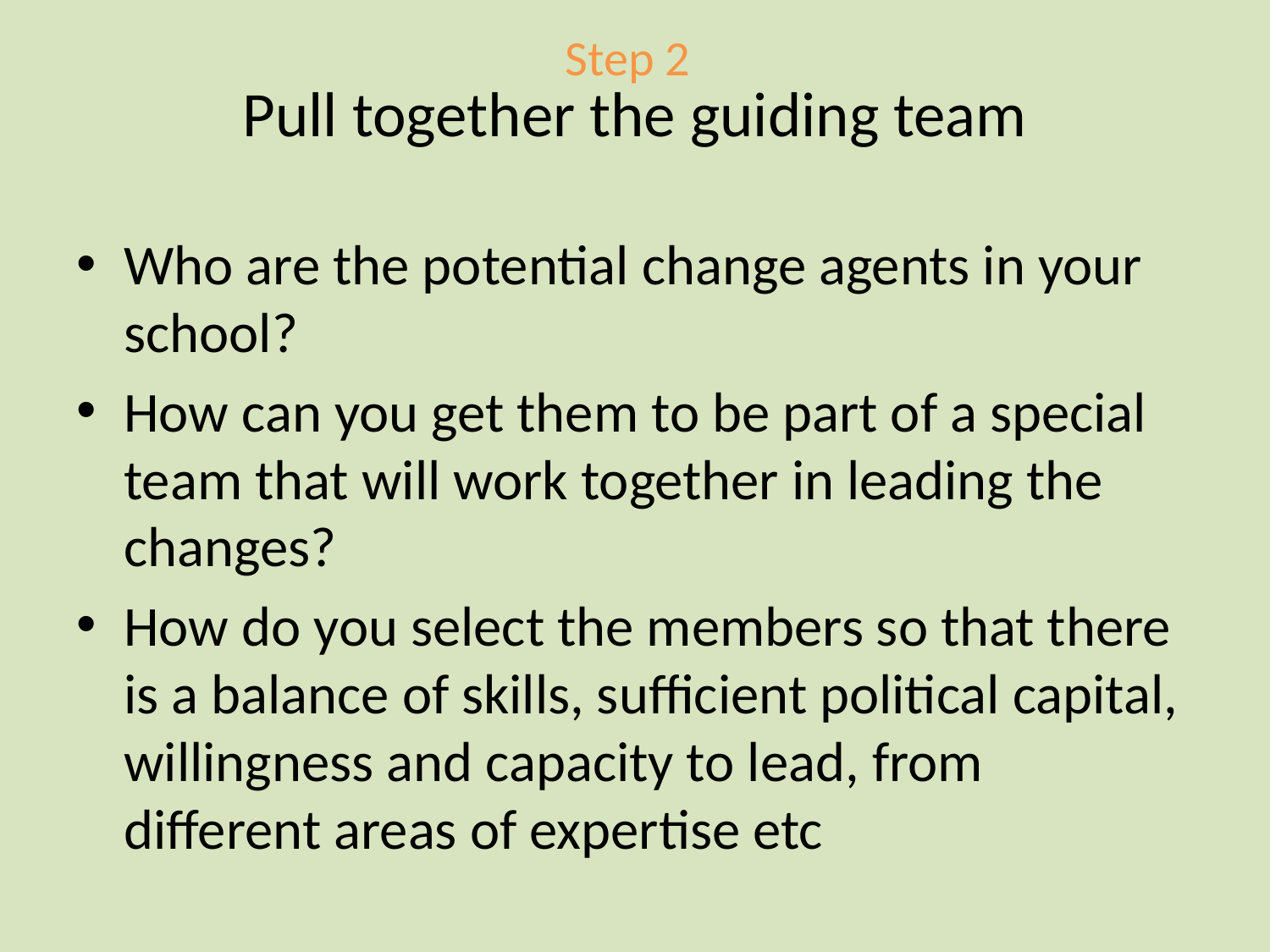

# Step 2 Pull together the guiding team
Who are the potential change agents in your school?
How can you get them to be part of a special team that will work together in leading the changes?
How do you select the members so that there is a balance of skills, sufficient political capital, willingness and capacity to lead, from different areas of expertise etc